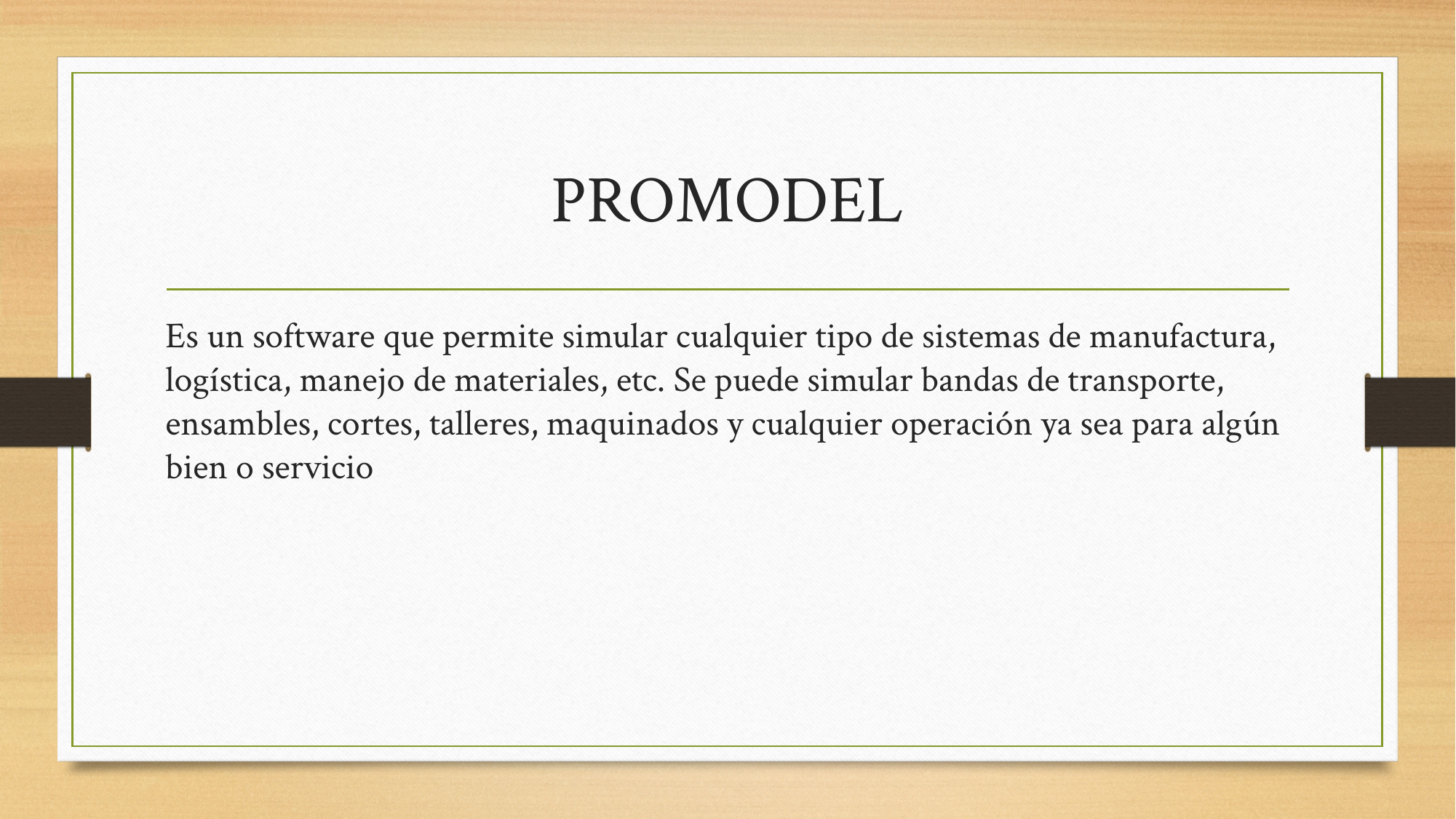

# PROMODEL
Es un software que permite simular cualquier tipo de sistemas de manufactura, logística, manejo de materiales, etc. Se puede simular bandas de transporte, ensambles, cortes, talleres, maquinados y cualquier operación ya sea para algún bien o servicio